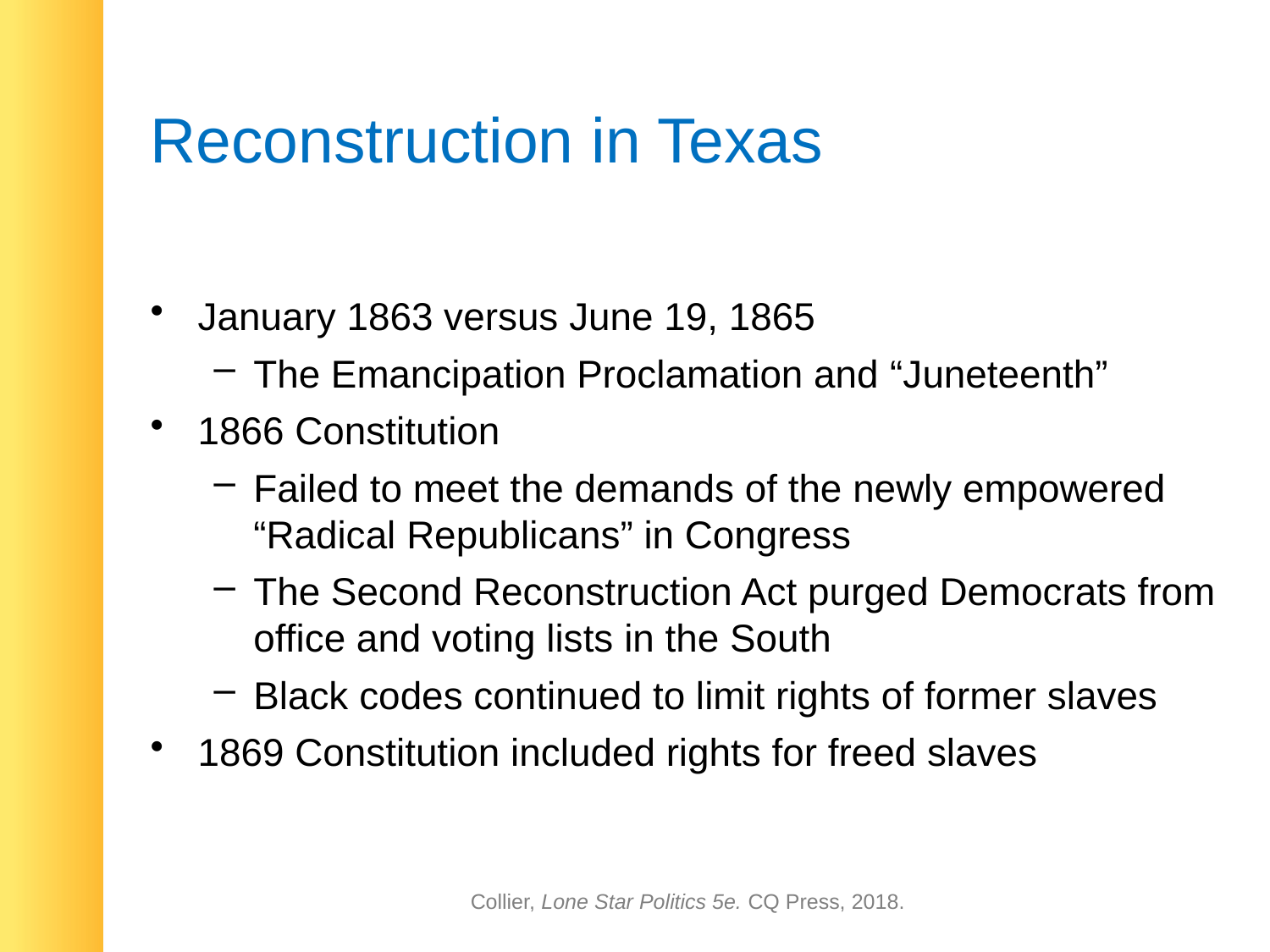

# Reconstruction in Texas
January 1863 versus June 19, 1865
The Emancipation Proclamation and “Juneteenth”
1866 Constitution
Failed to meet the demands of the newly empowered “Radical Republicans” in Congress
The Second Reconstruction Act purged Democrats from office and voting lists in the South
Black codes continued to limit rights of former slaves
1869 Constitution included rights for freed slaves
Collier, Lone Star Politics 5e. CQ Press, 2018.